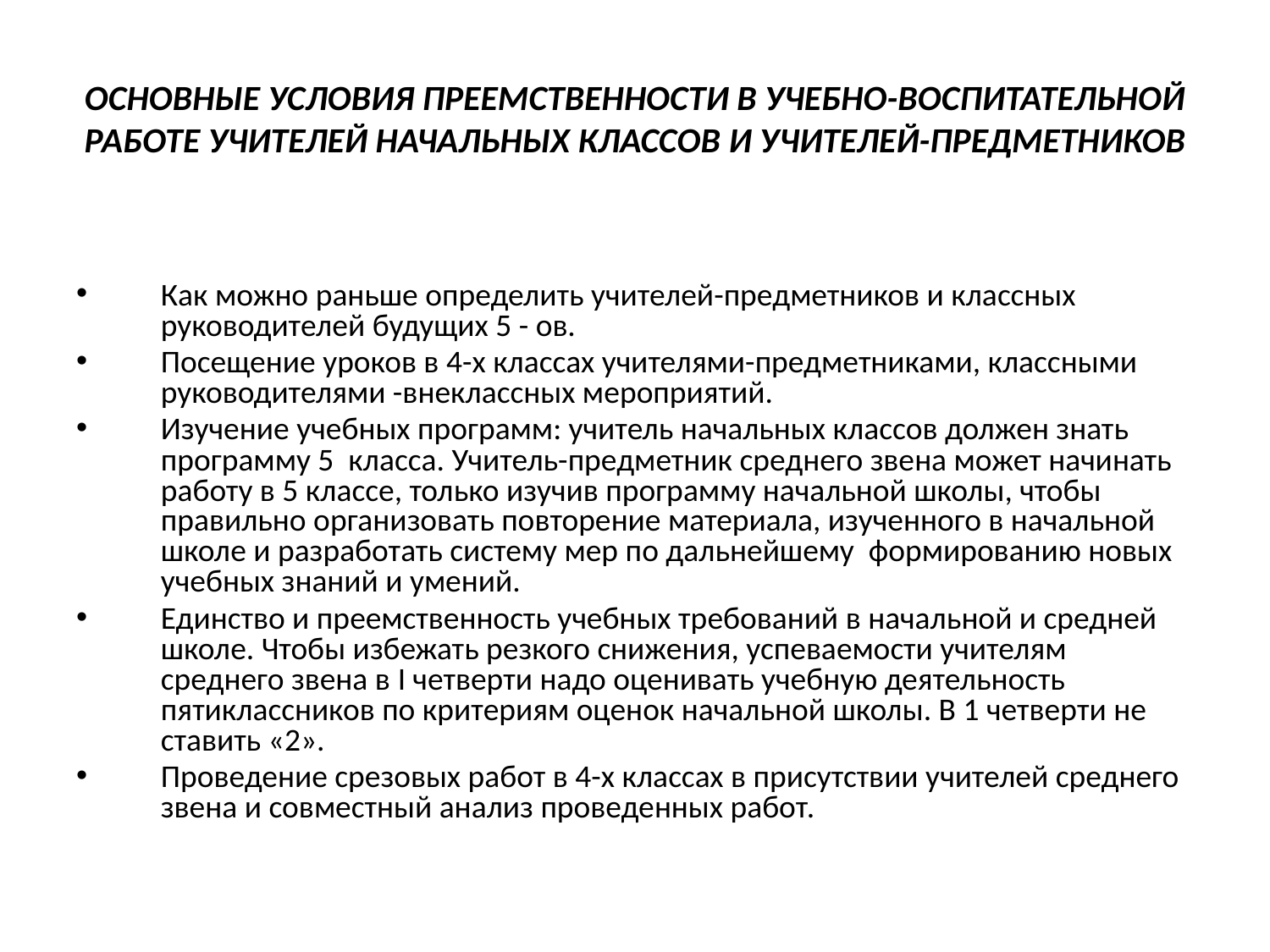

# ОСНОВНЫЕ УСЛОВИЯ ПРЕЕМСТВЕННОСТИ В УЧЕБНО-ВОСПИТАТЕЛЬНОЙ РАБОТЕ УЧИТЕЛЕЙ НАЧАЛЬНЫХ КЛАССОВ И УЧИТЕЛЕЙ-ПРЕДМЕТНИКОВ
Как можно раньше определить учителей-предметников и классных руководителей будущих 5 - ов.
Посещение уроков в 4-х классах учителями-предметниками, классными руководителями -внеклассных мероприятий.
Изучение учебных программ: учитель начальных классов должен знать программу 5  класса. Учитель-предметник среднего звена может начинать работу в 5 классе, только изучив программу начальной школы, чтобы правильно организовать повторение материала, изученного в начальной школе и разработать систему мер по дальнейшему  формированию новых учебных знаний и умений.
Единство и преемственность учебных требований в начальной и средней школе. Чтобы избежать резкого снижения, успеваемости учителям среднего звена в I четверти надо оценивать учебную деятельность пятиклассников по критериям оценок начальной школы. В 1 четверти не ставить «2».
Проведение срезовых работ в 4-х классах в присутствии учителей среднего звена и совместный анализ проведенных работ.